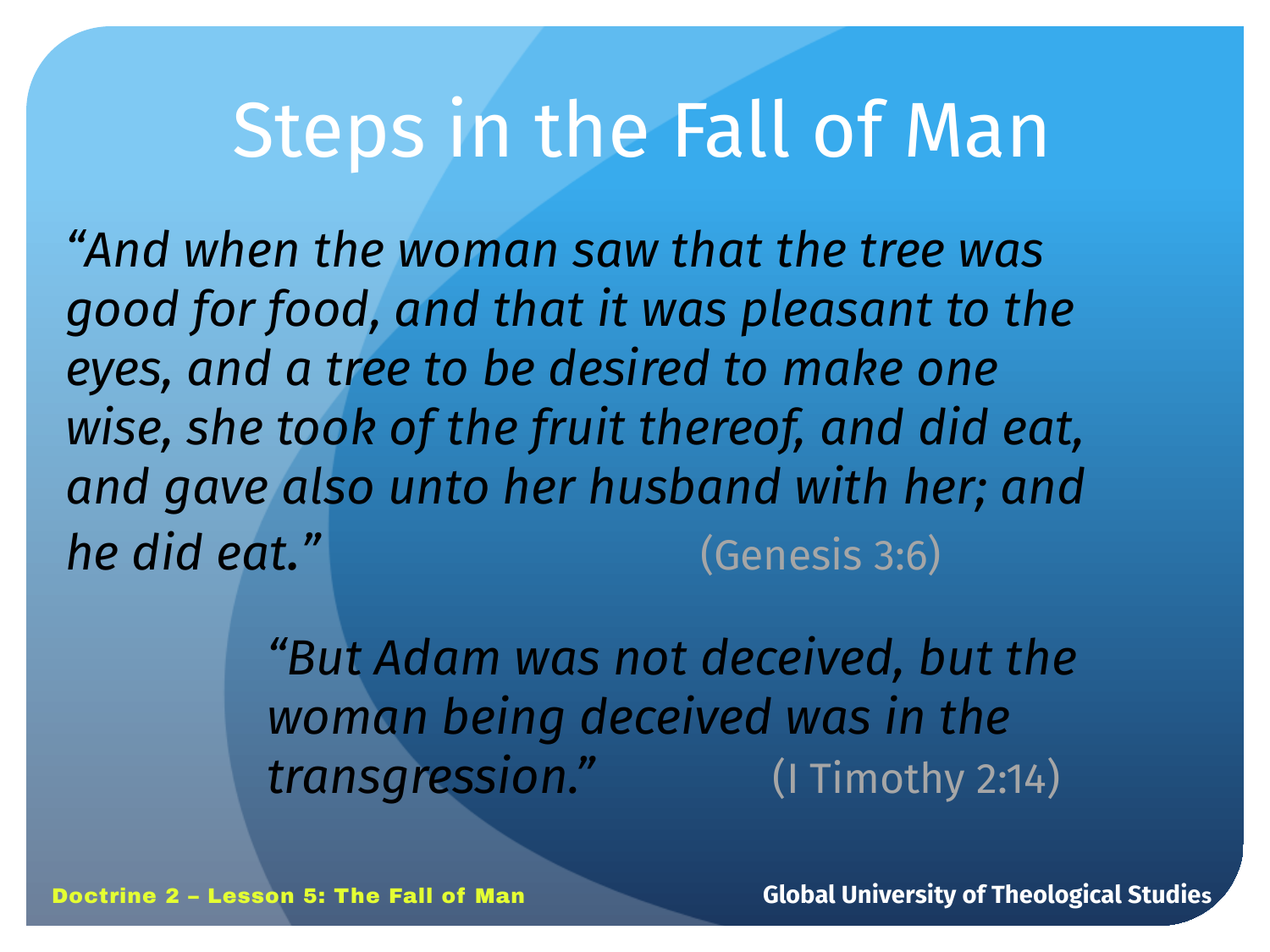

Steps in the Fall of Man
“And when the woman saw that the tree was good for food, and that it was pleasant to the eyes, and a tree to be desired to make one wise, she took of the fruit thereof, and did eat, and gave also unto her husband with her; and he did eat.”      			(Genesis 3:6)
“But Adam was not deceived, but the woman being deceived was in the transgression.”              (I Timothy 2:14)
Doctrine 2 – Lesson 5: The Fall of Man                               Global University of Theological Studies